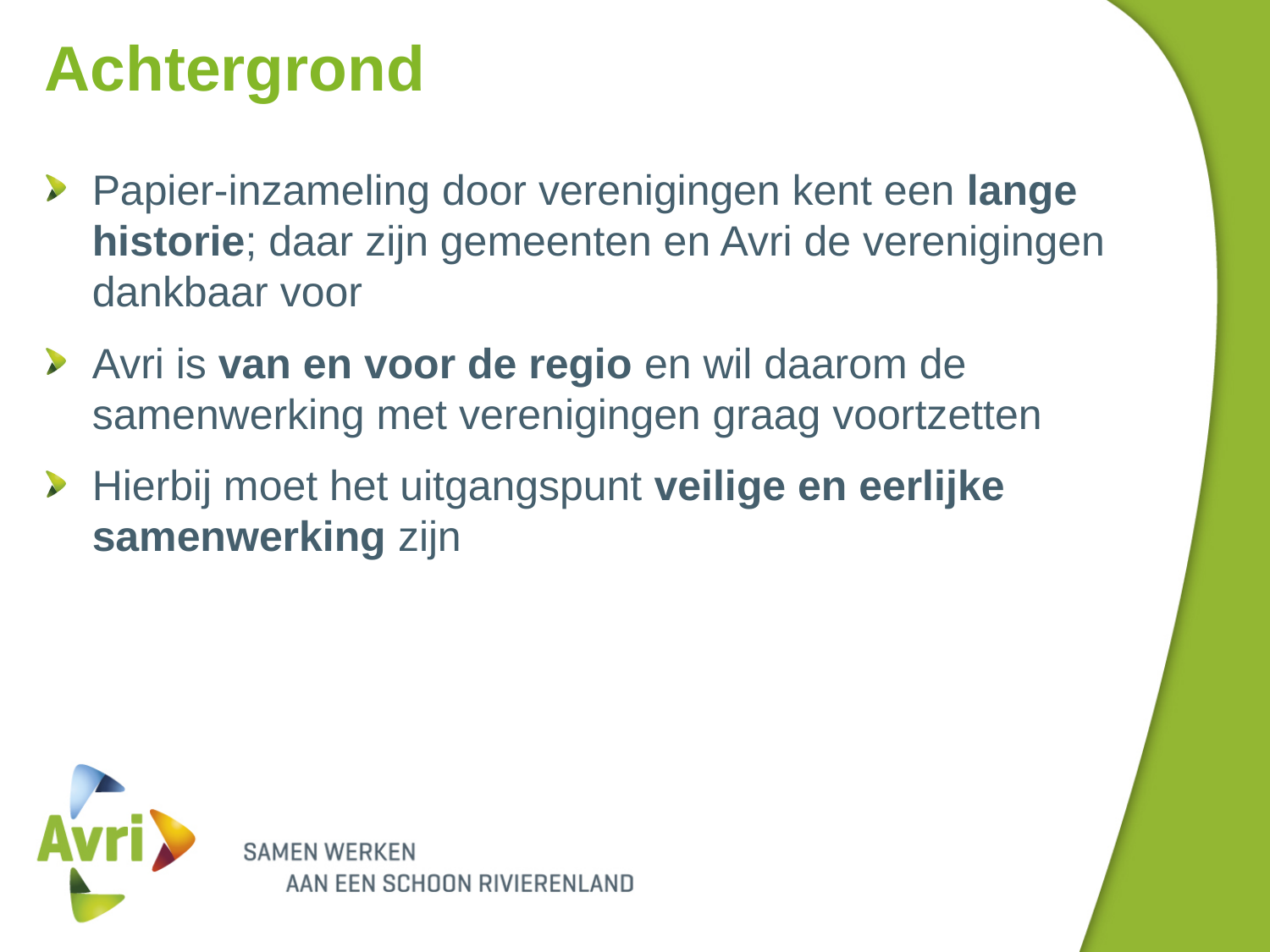

# Achtergrond
Papier-inzameling door verenigingen kent een lange historie; daar zijn gemeenten en Avri de verenigingen dankbaar voor
Avri is van en voor de regio en wil daarom de samenwerking met verenigingen graag voortzetten
Hierbij moet het uitgangspunt veilige en eerlijke samenwerking zijn